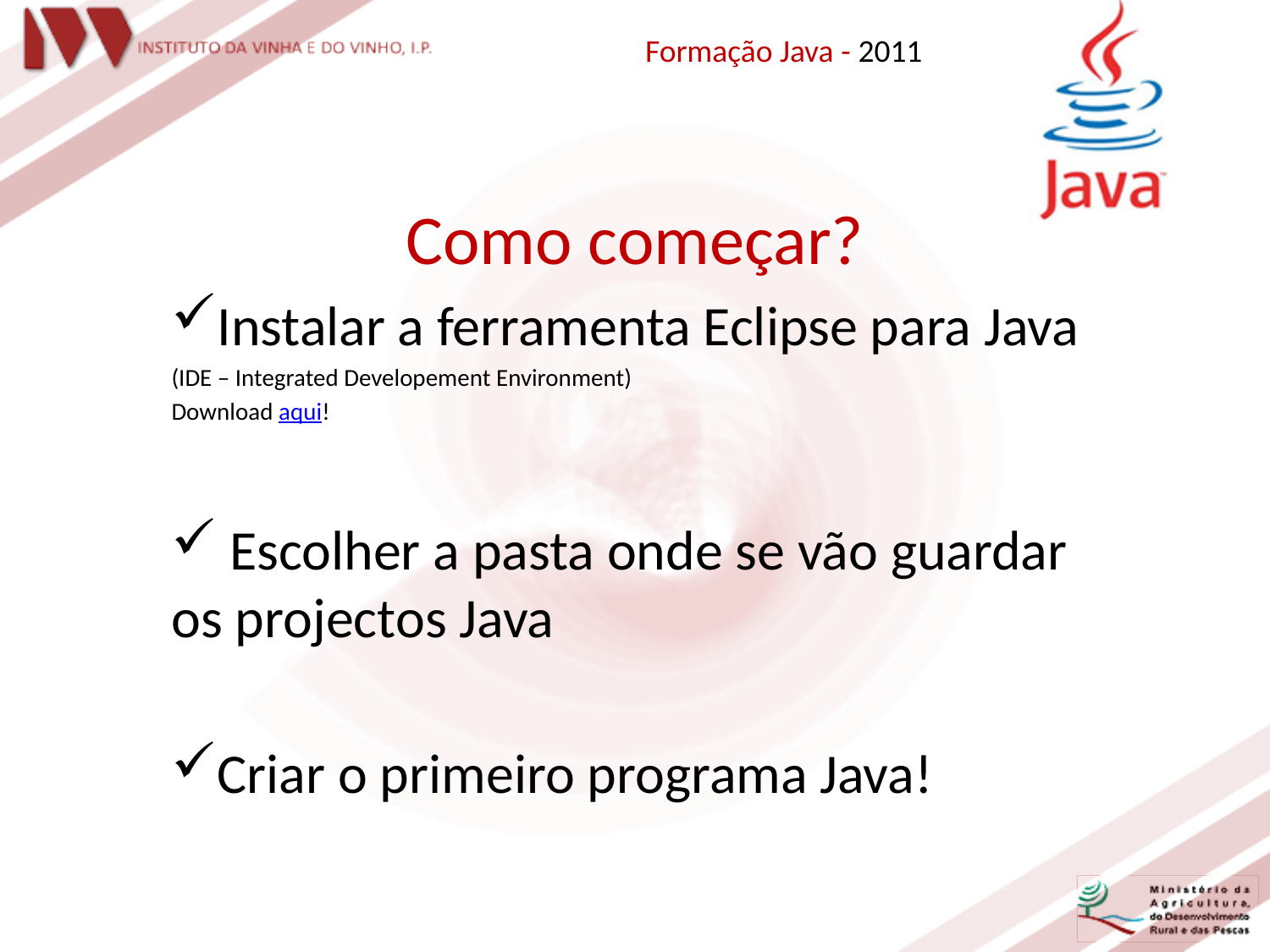

Formação Java - 2011
Como começar?
Instalar a ferramenta Eclipse para Java
(IDE – Integrated Developement Environment)
Download aqui!

 Escolher a pasta onde se vão guardar os projectos Java

Criar o primeiro programa Java!